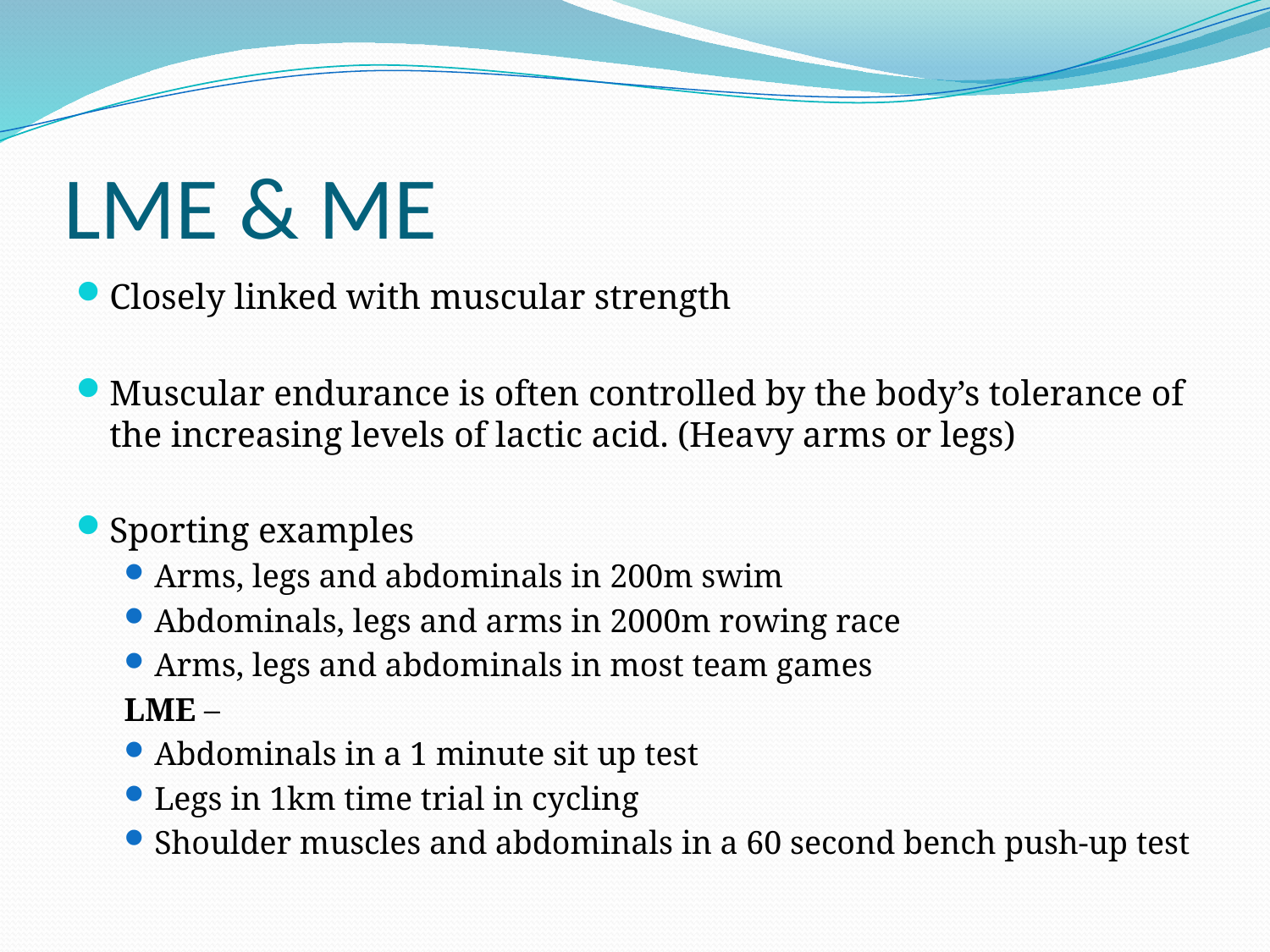

# LME & ME
Closely linked with muscular strength

Muscular endurance is often controlled by the body’s tolerance of the increasing levels of lactic acid. (Heavy arms or legs)

Sporting examples
Arms, legs and abdominals in 200m swim
Abdominals, legs and arms in 2000m rowing race
Arms, legs and abdominals in most team games
LME –
Abdominals in a 1 minute sit up test
Legs in 1km time trial in cycling
Shoulder muscles and abdominals in a 60 second bench push-up test